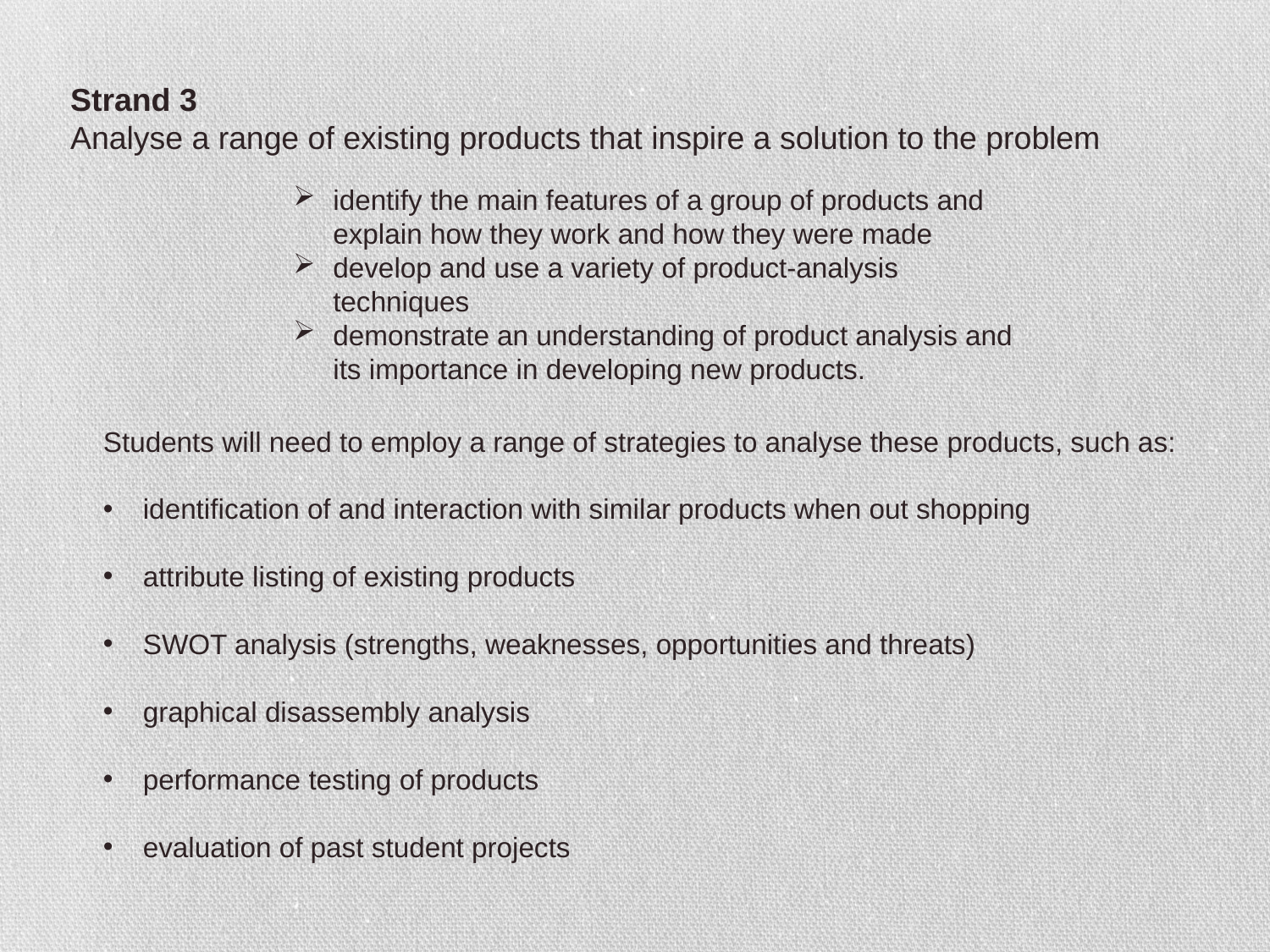

Strand 3
Analyse a range of existing products that inspire a solution to the problem
identify the main features of a group of products and explain how they work and how they were made
develop and use a variety of product-analysis techniques
demonstrate an understanding of product analysis and its importance in developing new products.
Students will need to employ a range of strategies to analyse these products, such as:

identification of and interaction with similar products when out shopping

attribute listing of existing products

SWOT analysis (strengths, weaknesses, opportunities and threats)

graphical disassembly analysis

performance testing of products

evaluation of past student projects